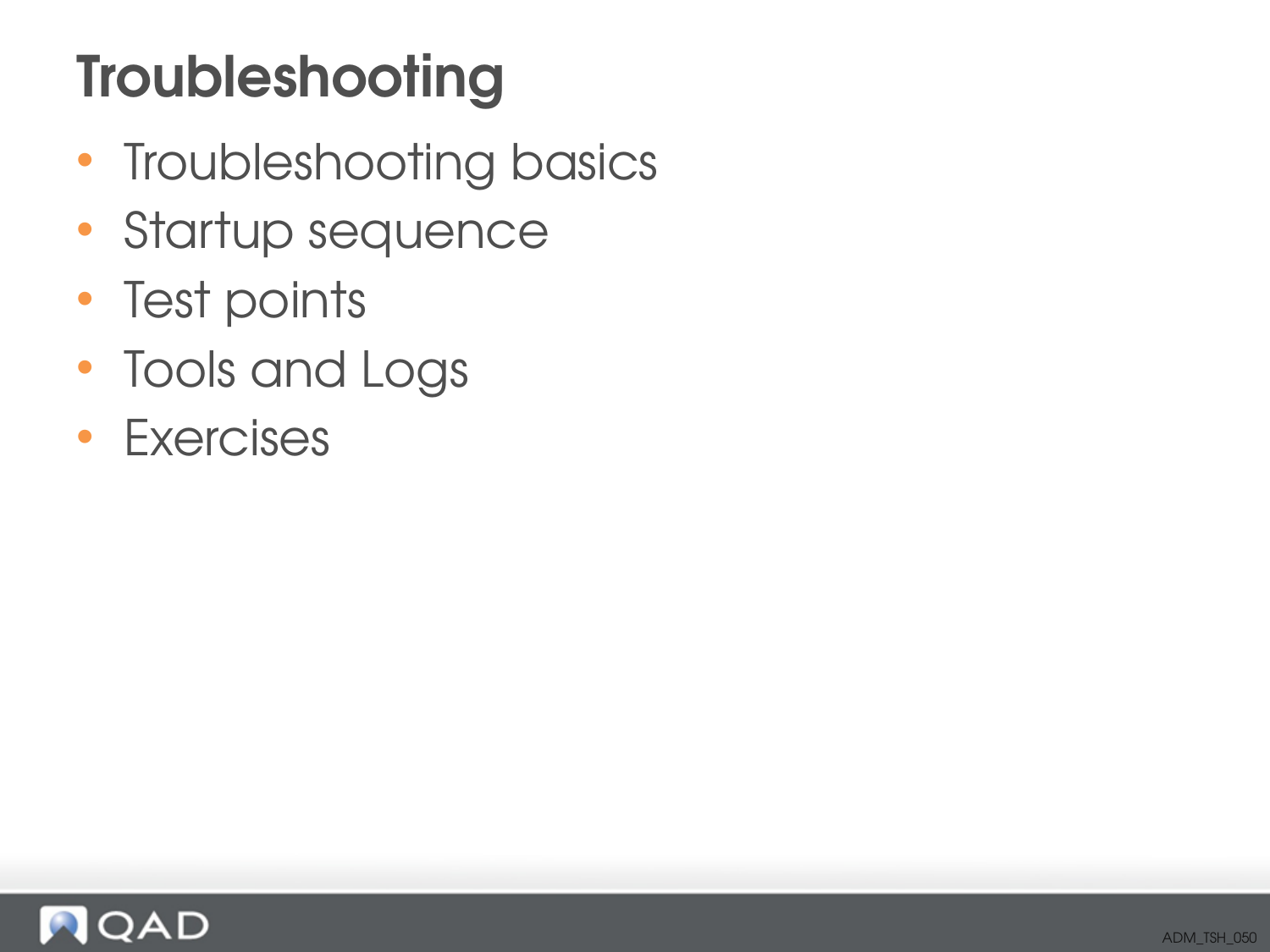

# Troubleshooting
Troubleshooting basics
Startup sequence
Test points
Tools and Logs
Exercises
ADM_TSH_050